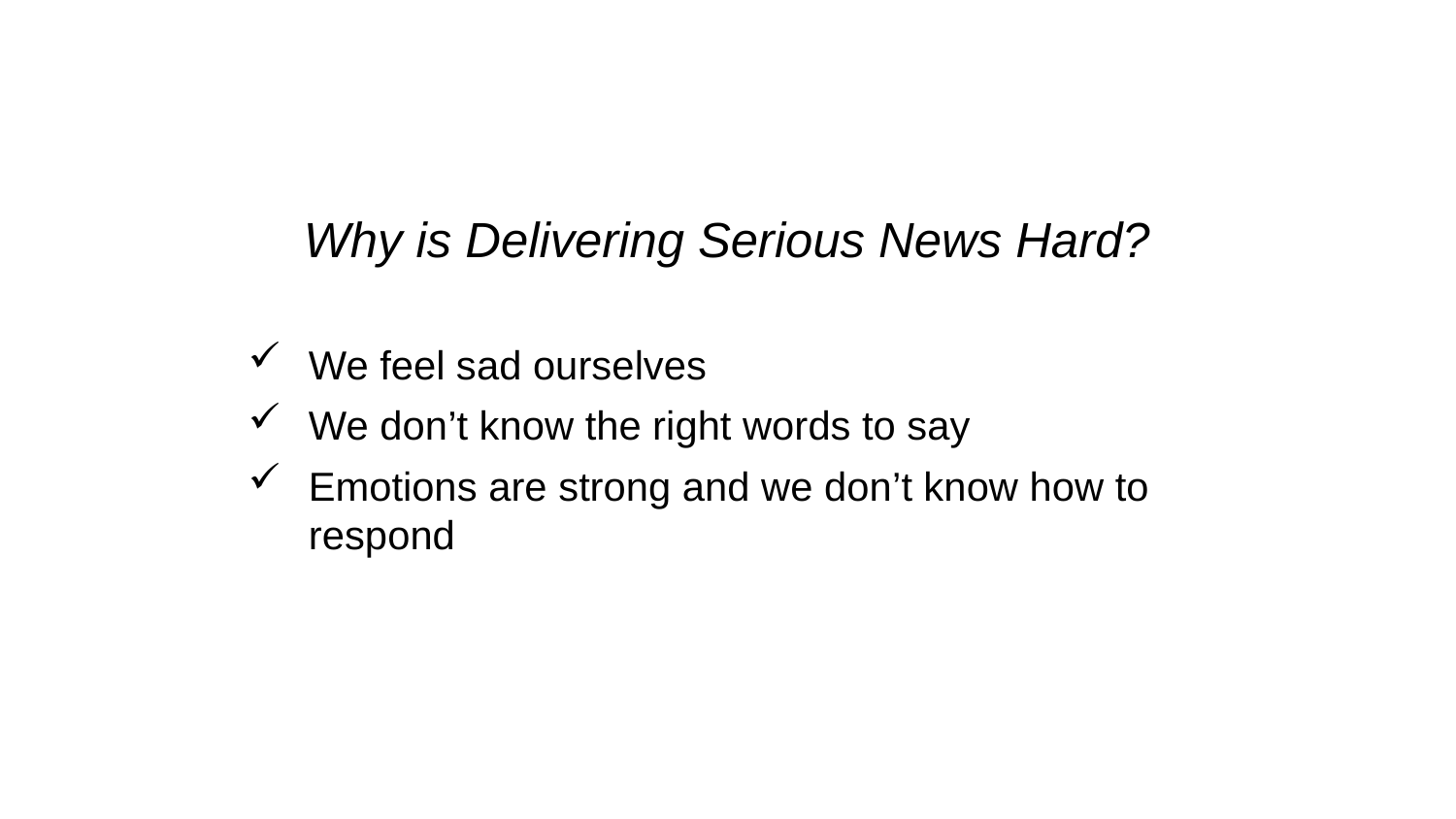

# Why is Delivering Serious News Hard?

We feel sad ourselves
We don’t know the right words to say
Emotions are strong and we don’t know how to respond